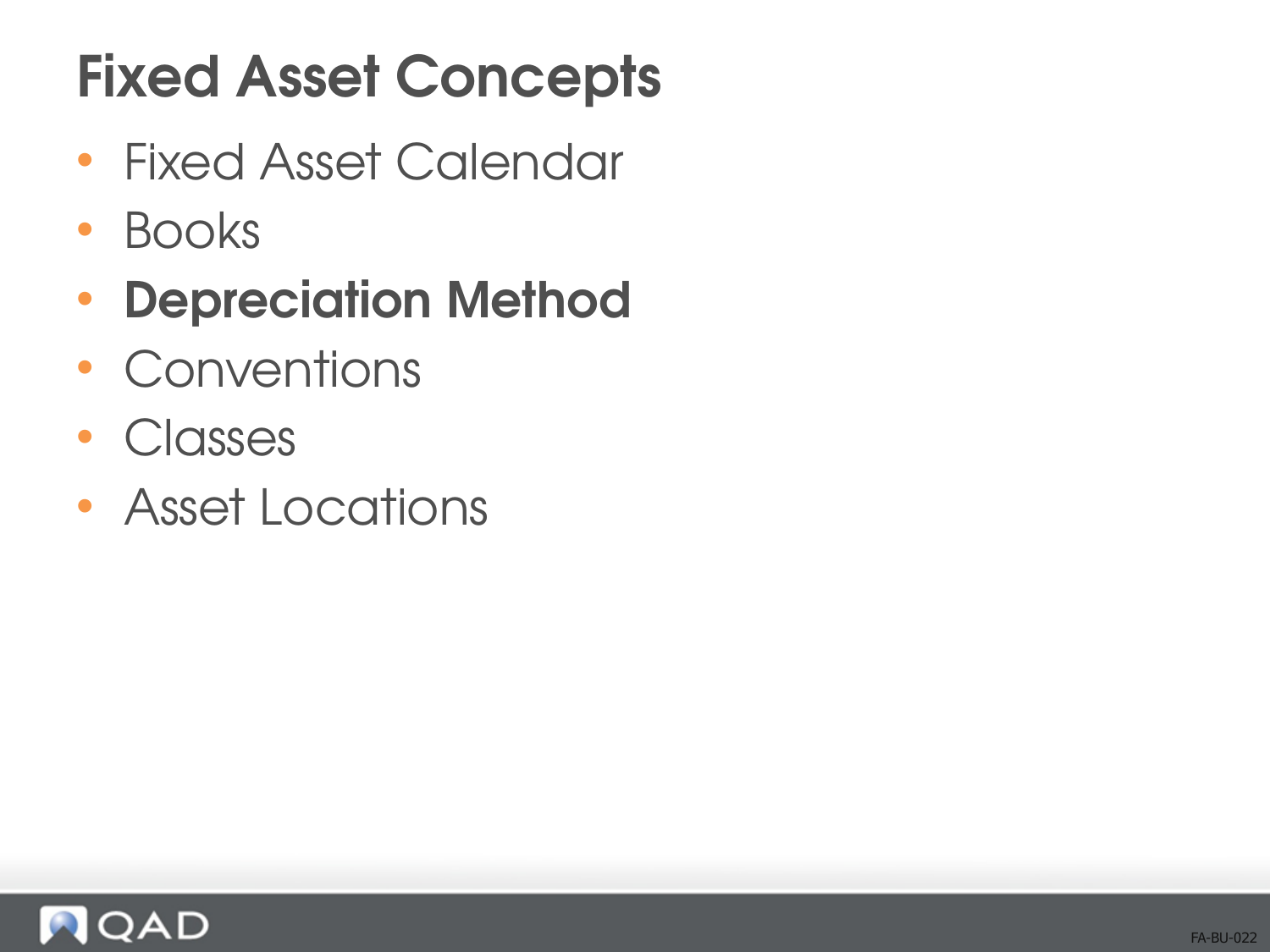

# Fixed Asset Concepts
Fixed Asset Calendar
Books
Depreciation Method
Conventions
Classes
Asset Locations

FA-BU-022